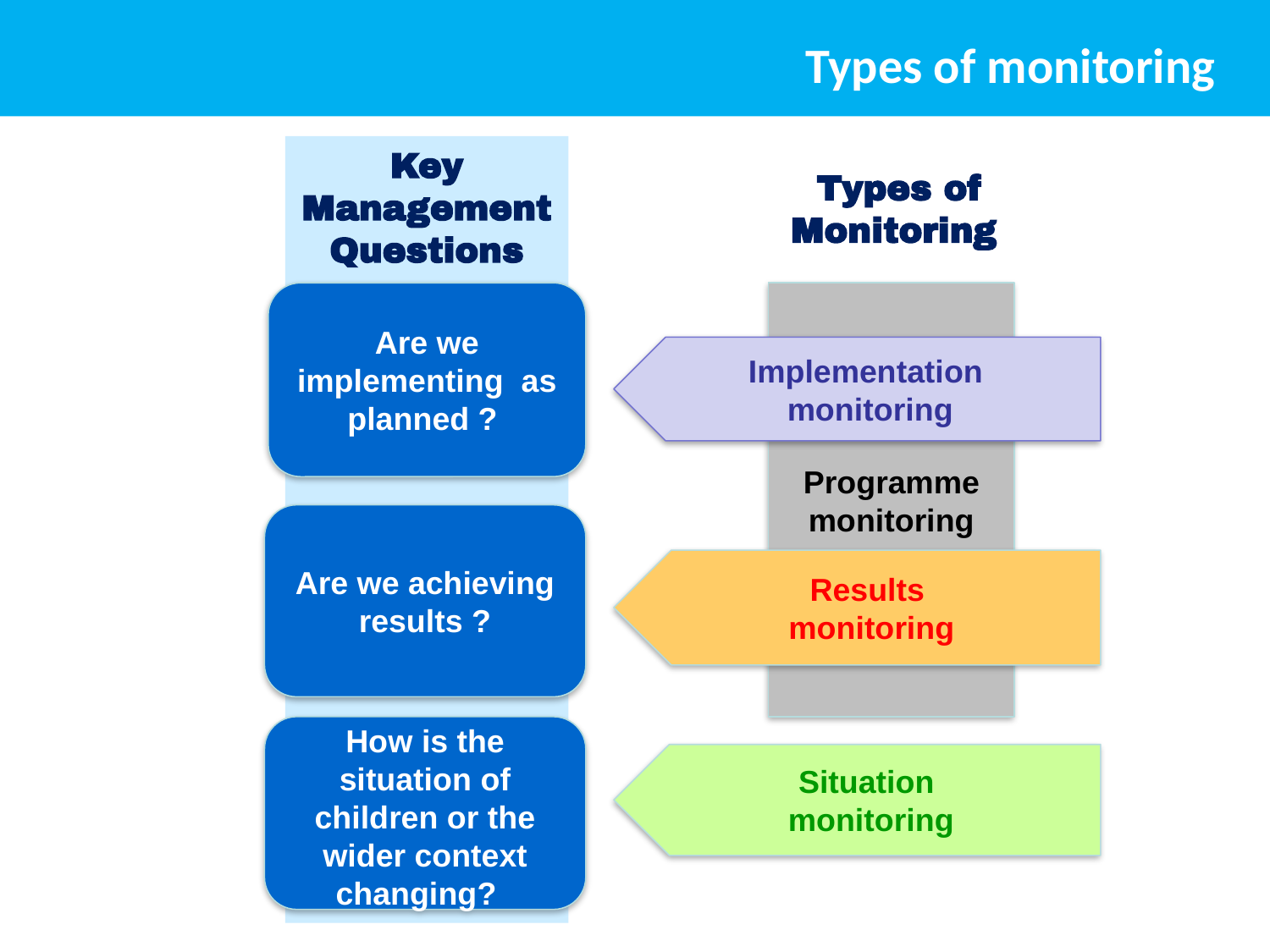

# Types of monitoring
Key Management Questions

Are we implementing  as planned ?
Are we achieving results ?
How is the situation of children or the wider context changing?
Types of Monitoring
Programme monitoring
Implementation
monitoring
Results
monitoring
Situation
monitoring